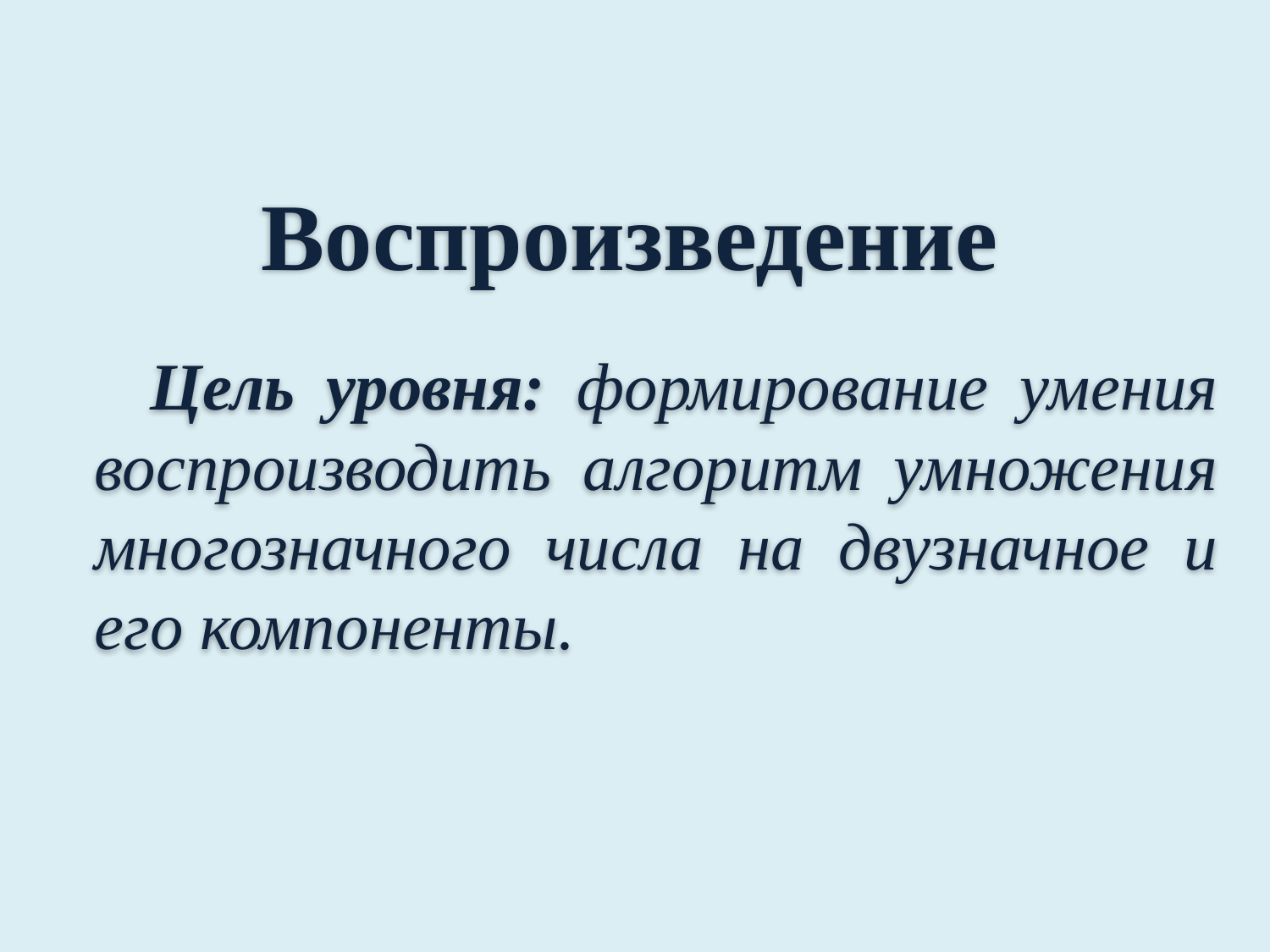

Воспроизведение
    Цель уровня: формирование умения воспроизводить алгоритм умножения многозначного числа на двузначное и его компоненты.